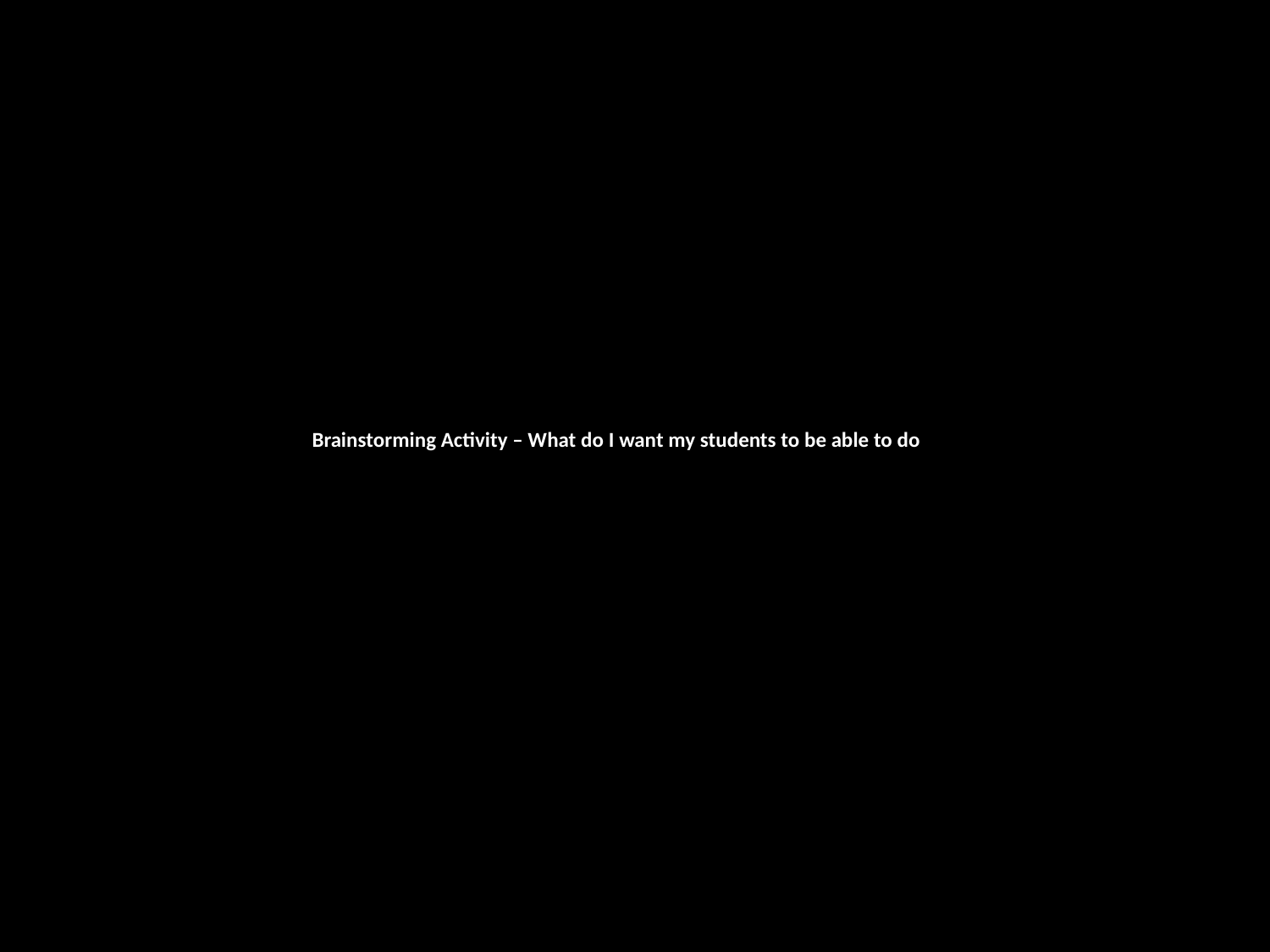

# Brainstorming Activity – What do I want my students to be able to do